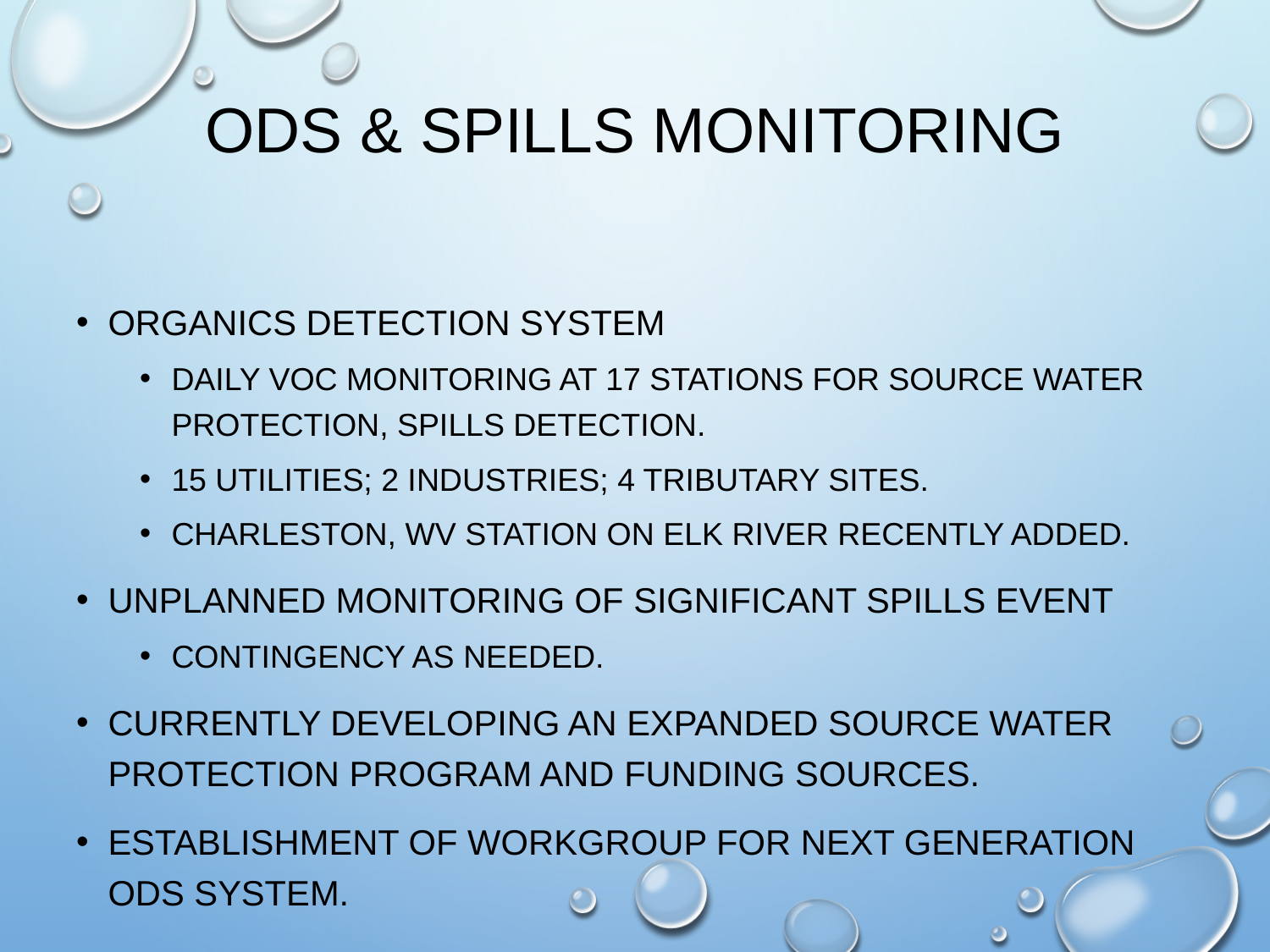

# ODS & Spills Monitoring
Organics Detection System
Daily VOC monitoring at 17 stations for source water protection, spills detection.
15 utilities; 2 industries; 4 tributary sites.
Charleston, WV station on Elk River recently added.
Unplanned Monitoring of Significant Spills Event
Contingency as needed.
Currently developing an Expanded Source Water Protection Program and funding sources.
Establishment of workgroup foR Next generation ODS system.